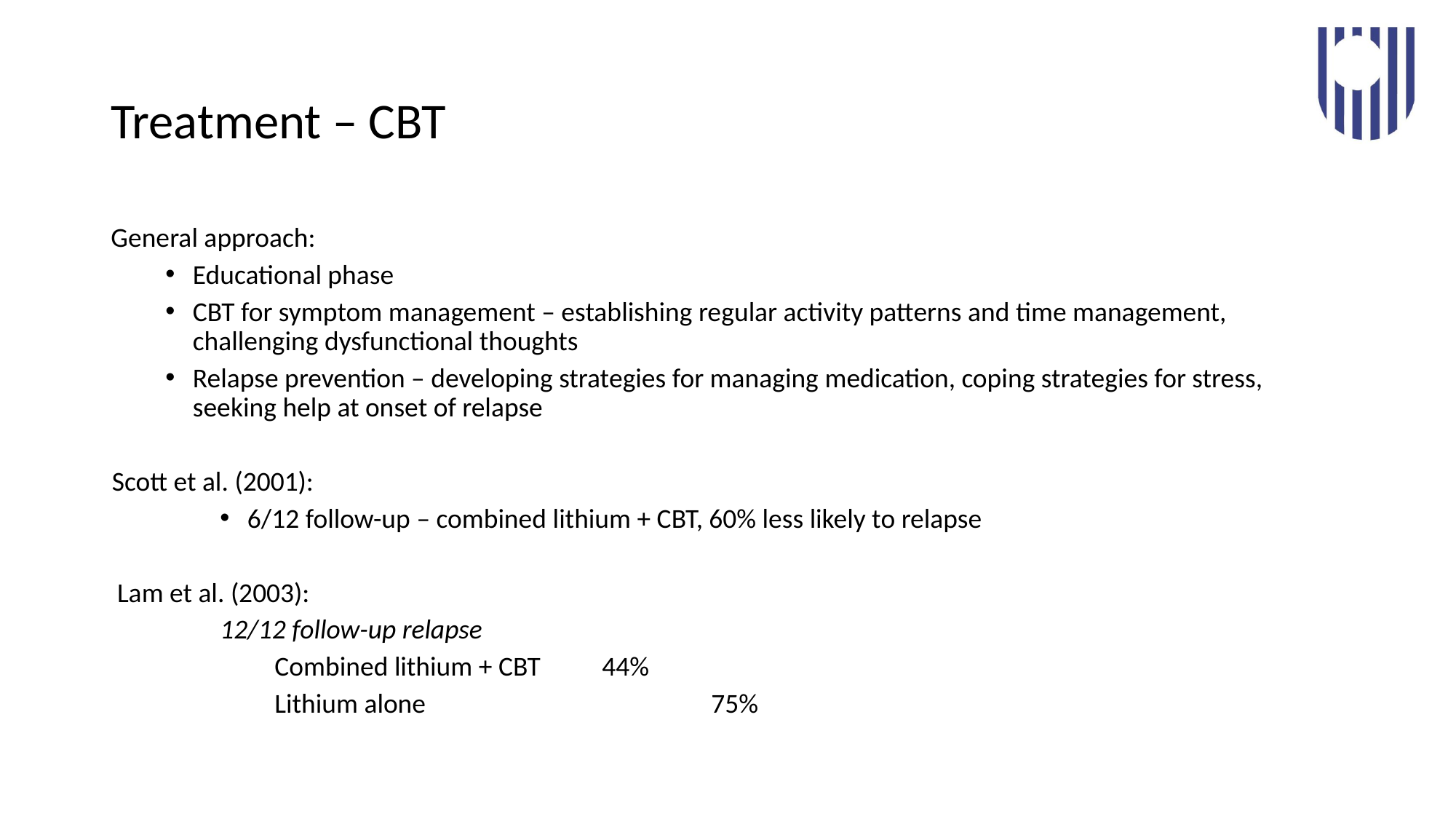

# Treatment – CBT
General approach:
Educational phase
CBT for symptom management – establishing regular activity patterns and time management, challenging dysfunctional thoughts
Relapse prevention – developing strategies for managing medication, coping strategies for stress, seeking help at onset of relapse

Scott et al. (2001):
6/12 follow-up – combined lithium + CBT, 60% less likely to relapse

Lam et al. (2003):
12/12 follow-up relapse
Combined lithium + CBT 	44%
Lithium alone			75%